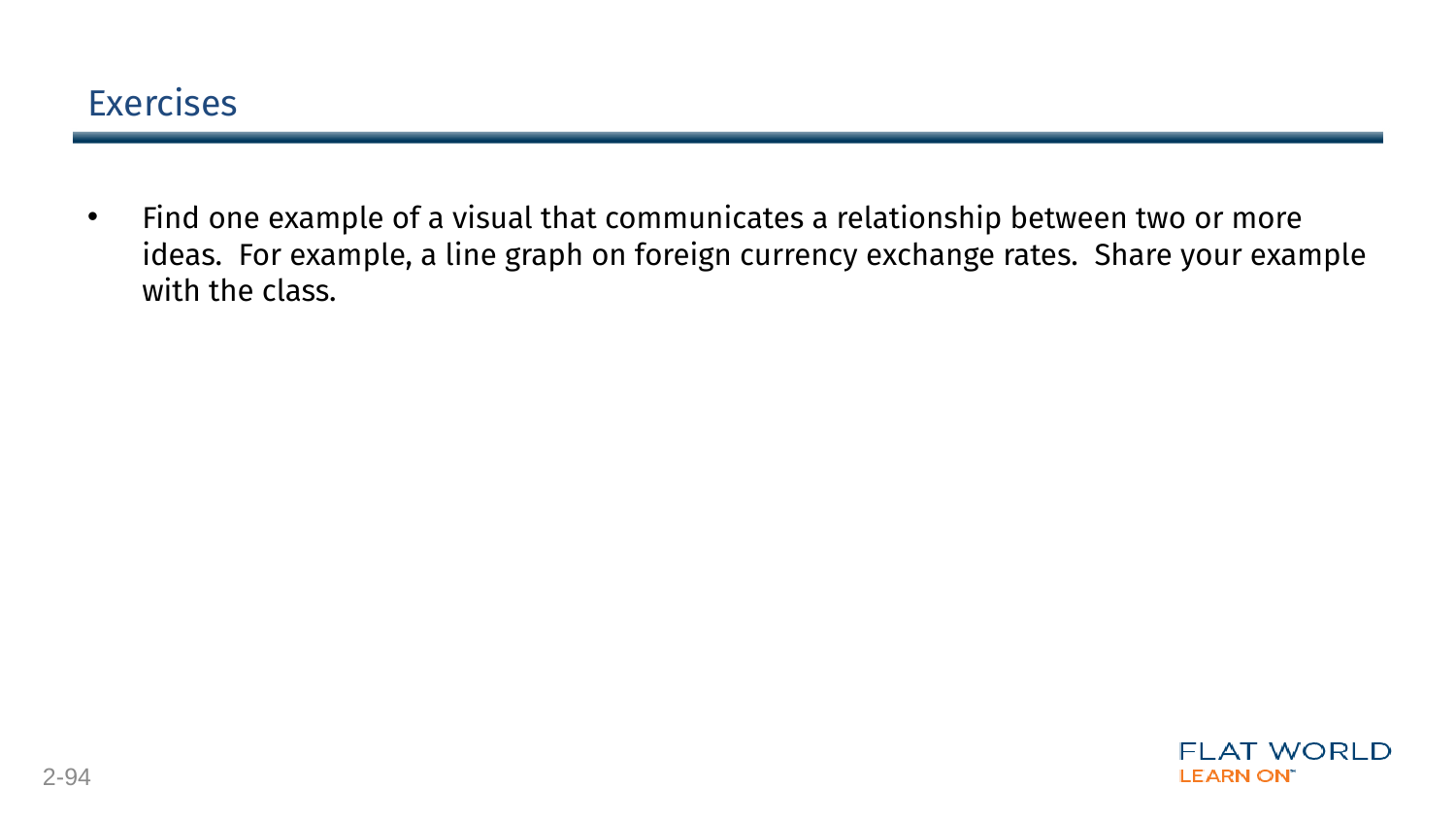

# Exercises
Find one example of a visual that communicates a relationship between two or more ideas.  For example, a line graph on foreign currency exchange rates.  Share your example with the class.
2-94